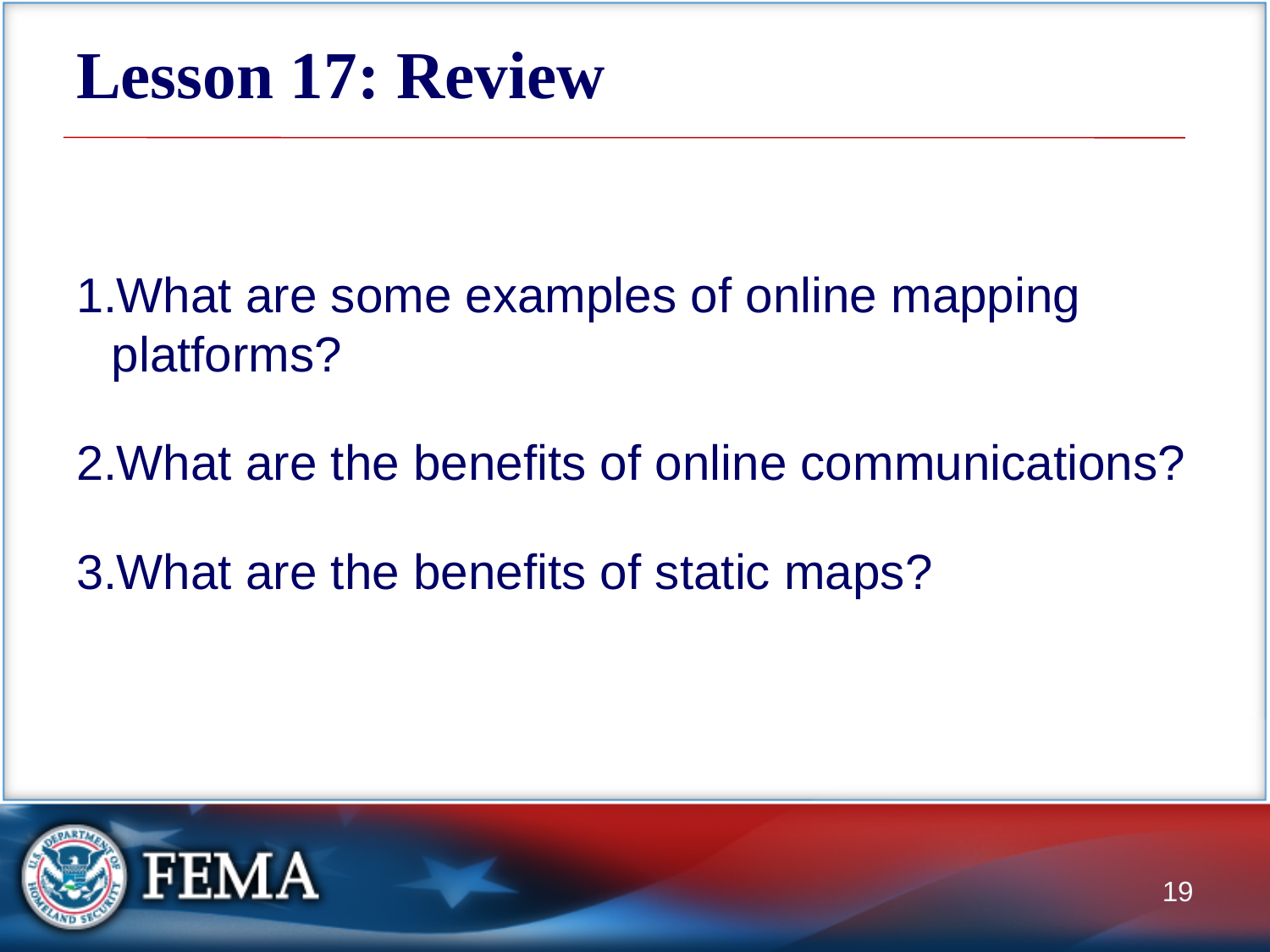

# Lesson 17: Review

What are some examples of online mapping platforms?
What are the benefits of online communications?
What are the benefits of static maps?
19